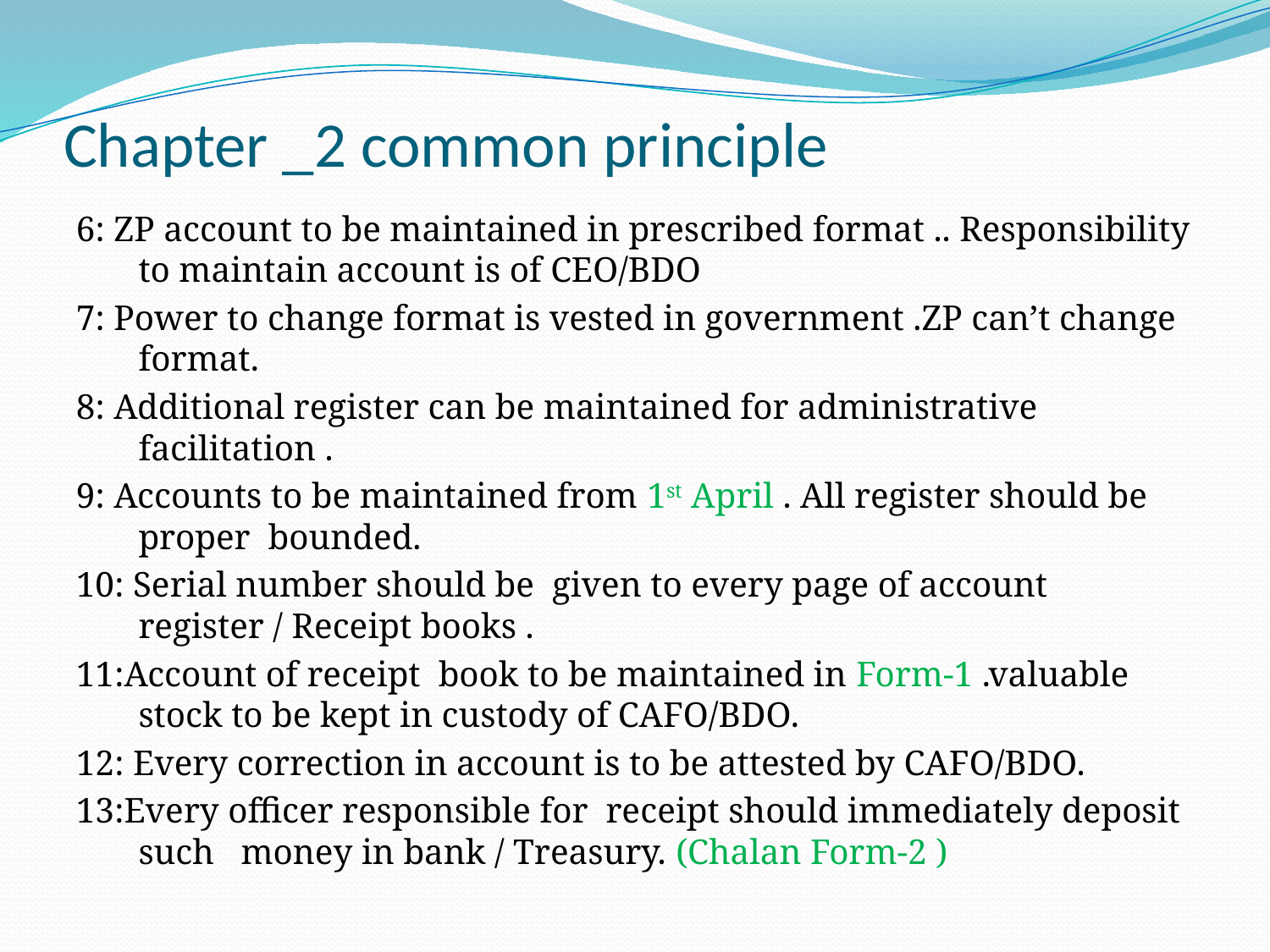

# Chapter _2 common principle
6: ZP account to be maintained in prescribed format .. Responsibility to maintain account is of CEO/BDO
7: Power to change format is vested in government .ZP can’t change format.
8: Additional register can be maintained for administrative facilitation .
9: Accounts to be maintained from 1st April . All register should be proper  bounded.
10: Serial number should be  given to every page of account register / Receipt books .
11:Account of receipt  book to be maintained in Form-1 .valuable stock to be kept in custody of CAFO/BDO.
12: Every correction in account is to be attested by CAFO/BDO.
13:Every officer responsible for  receipt should immediately deposit such   money in bank / Treasury. (Chalan Form-2 )